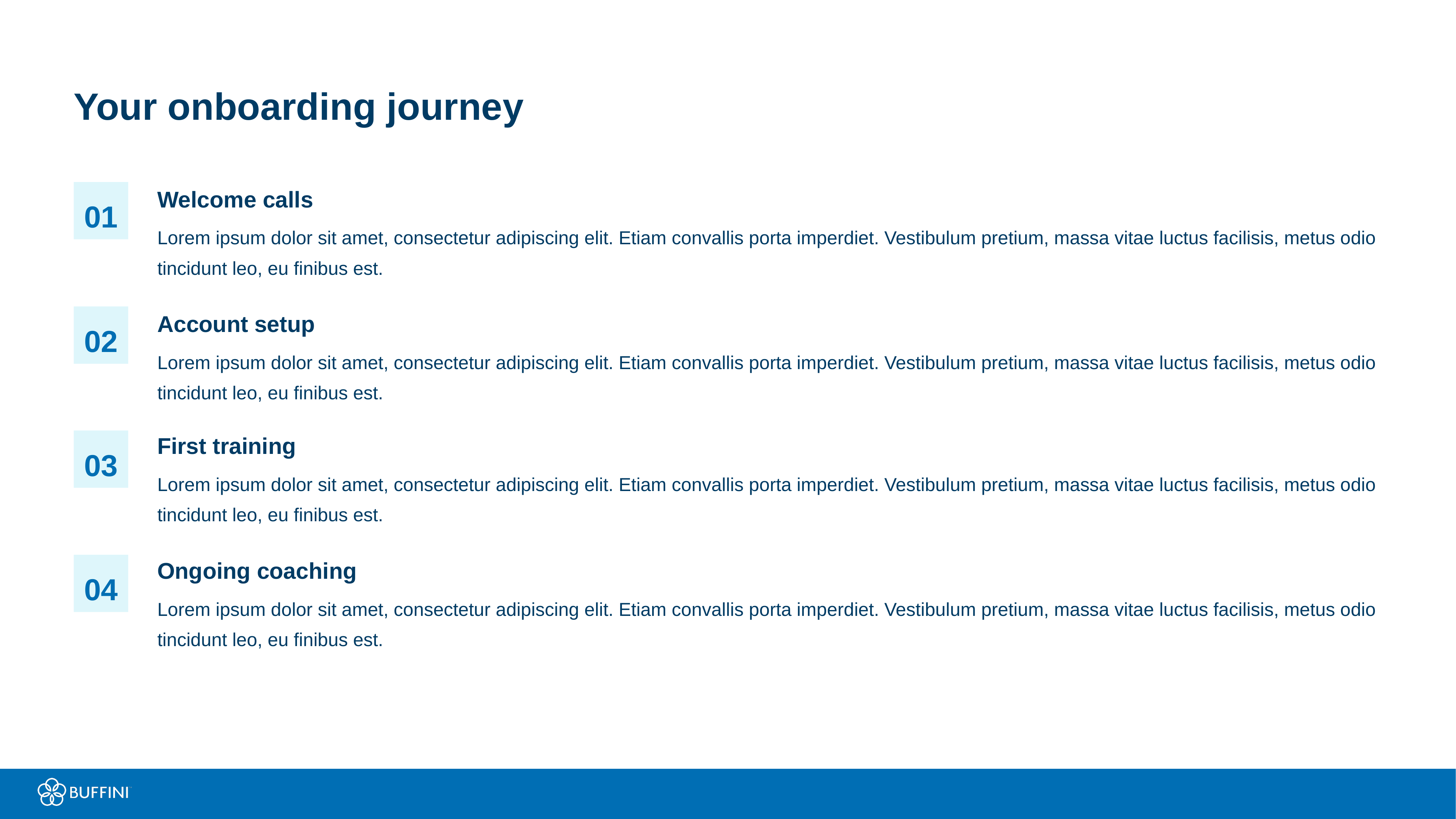

# Your onboarding journey
01
Welcome calls
Lorem ipsum dolor sit amet, consectetur adipiscing elit. Etiam convallis porta imperdiet. Vestibulum pretium, massa vitae luctus facilisis, metus odio tincidunt leo, eu finibus est.
02
Account setup
Lorem ipsum dolor sit amet, consectetur adipiscing elit. Etiam convallis porta imperdiet. Vestibulum pretium, massa vitae luctus facilisis, metus odio tincidunt leo, eu finibus est.
First training
03
Lorem ipsum dolor sit amet, consectetur adipiscing elit. Etiam convallis porta imperdiet. Vestibulum pretium, massa vitae luctus facilisis, metus odio tincidunt leo, eu finibus est.
Ongoing coaching
04
Lorem ipsum dolor sit amet, consectetur adipiscing elit. Etiam convallis porta imperdiet. Vestibulum pretium, massa vitae luctus facilisis, metus odio tincidunt leo, eu finibus est.